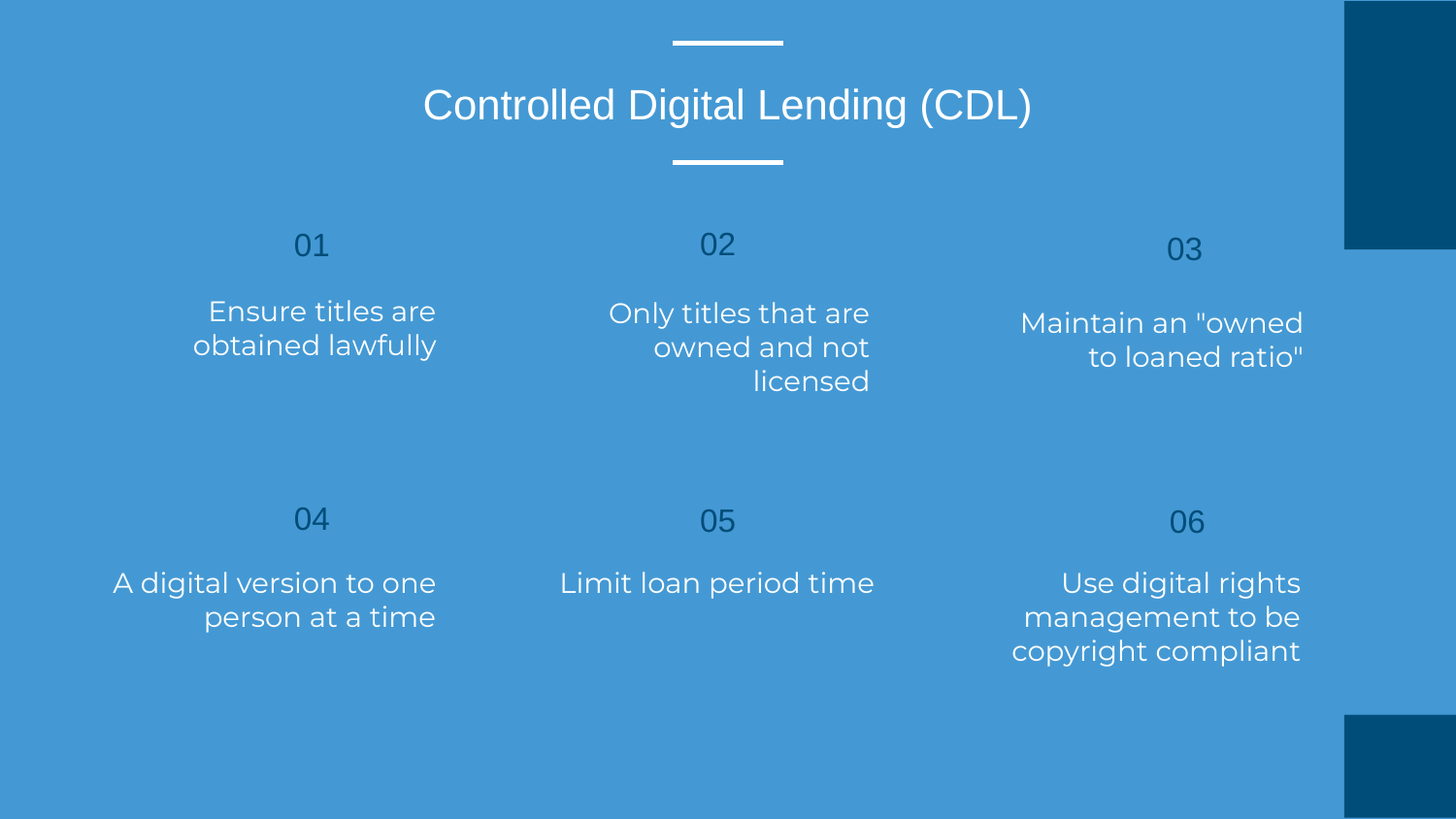

Controlled Digital Lending (CDL)
# 01
02
03
Ensure titles are obtained lawfully
Only titles that are owned and not licensed
Maintain an "owned to loaned ratio"
04
05
06
Limit loan period time
A digital version to one person at a time
Use digital rights management to be copyright compliant